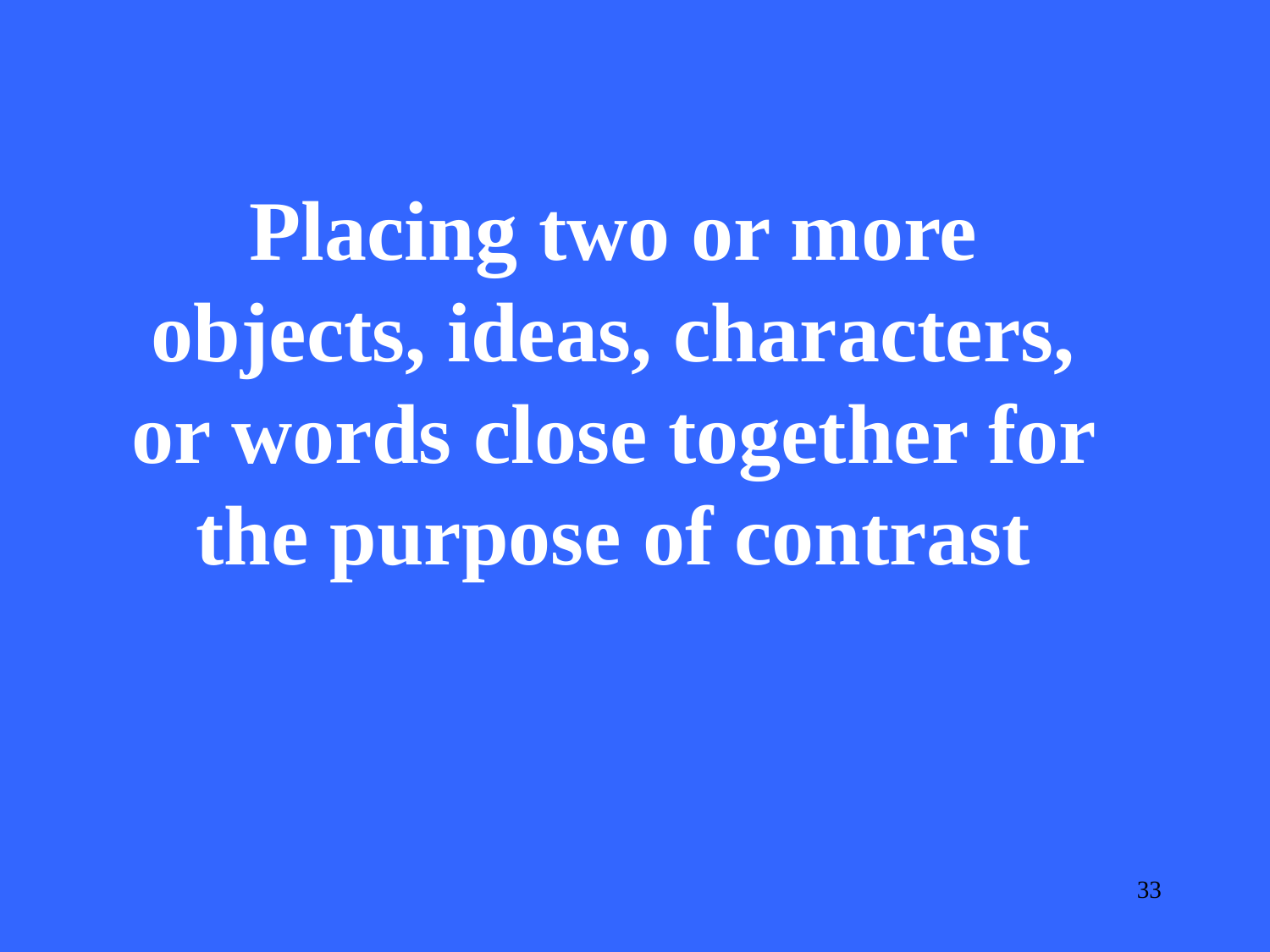

Placing two or more objects, ideas, characters, or words close together for the purpose of contrast

33